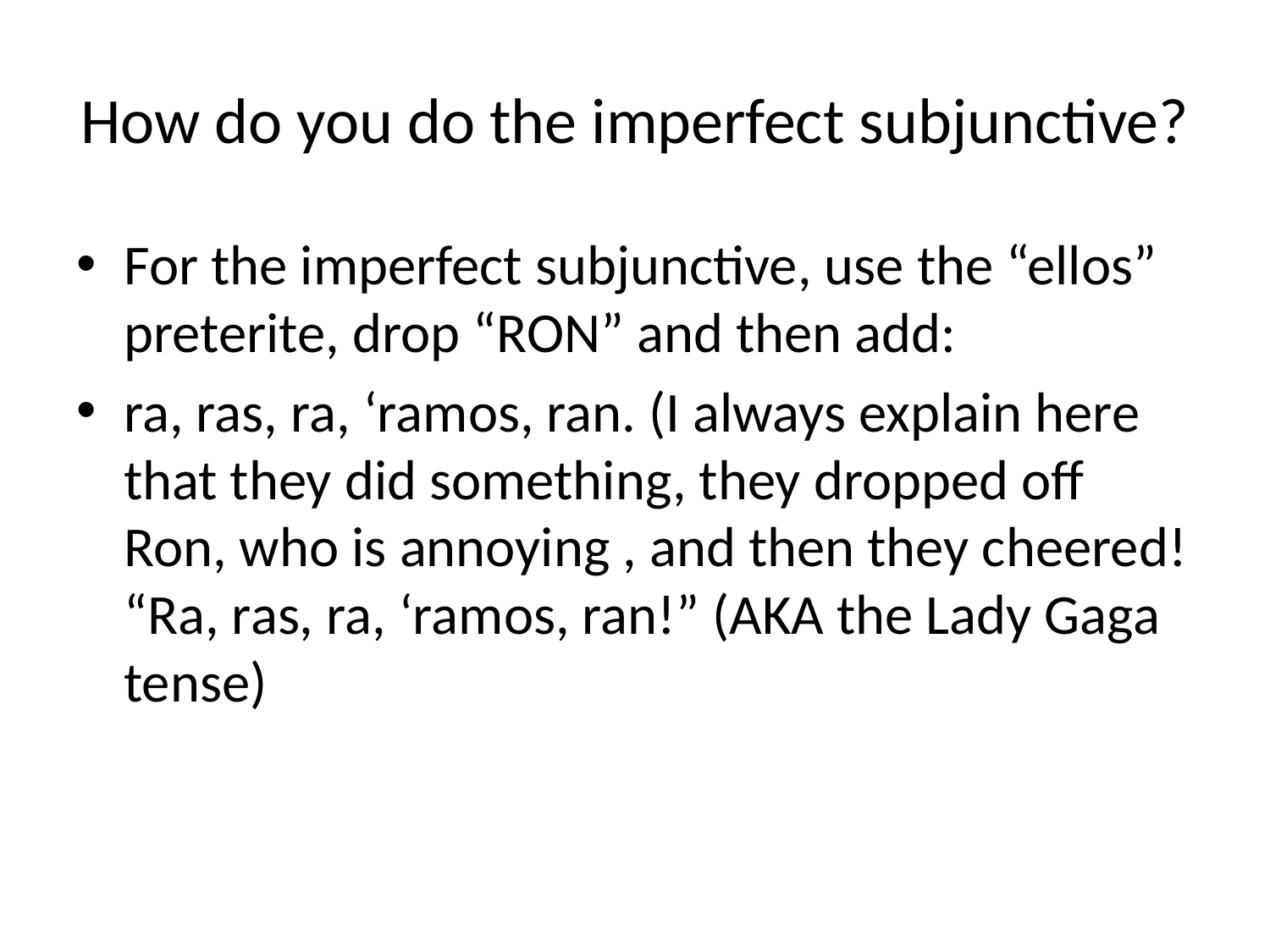

# How do you do the imperfect subjunctive?
For the imperfect subjunctive, use the “ellos” preterite, drop “RON” and then add:
ra, ras, ra, ‘ramos, ran. (I always explain here that they did something, they dropped off Ron, who is annoying , and then they cheered! “Ra, ras, ra, ‘ramos, ran!” (AKA the Lady Gaga tense)